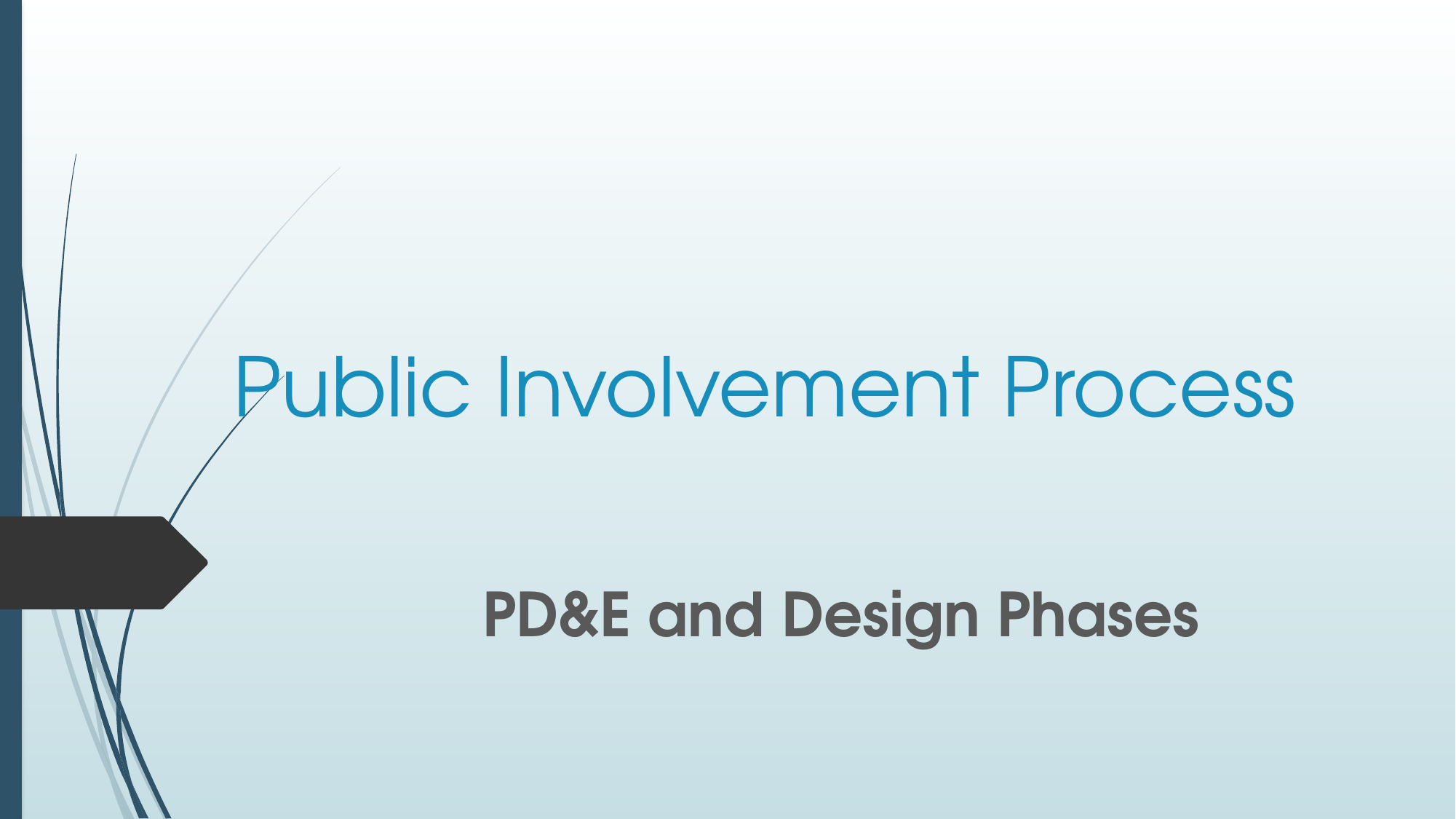

# Public Involvement Process
PD&E and Design Phases